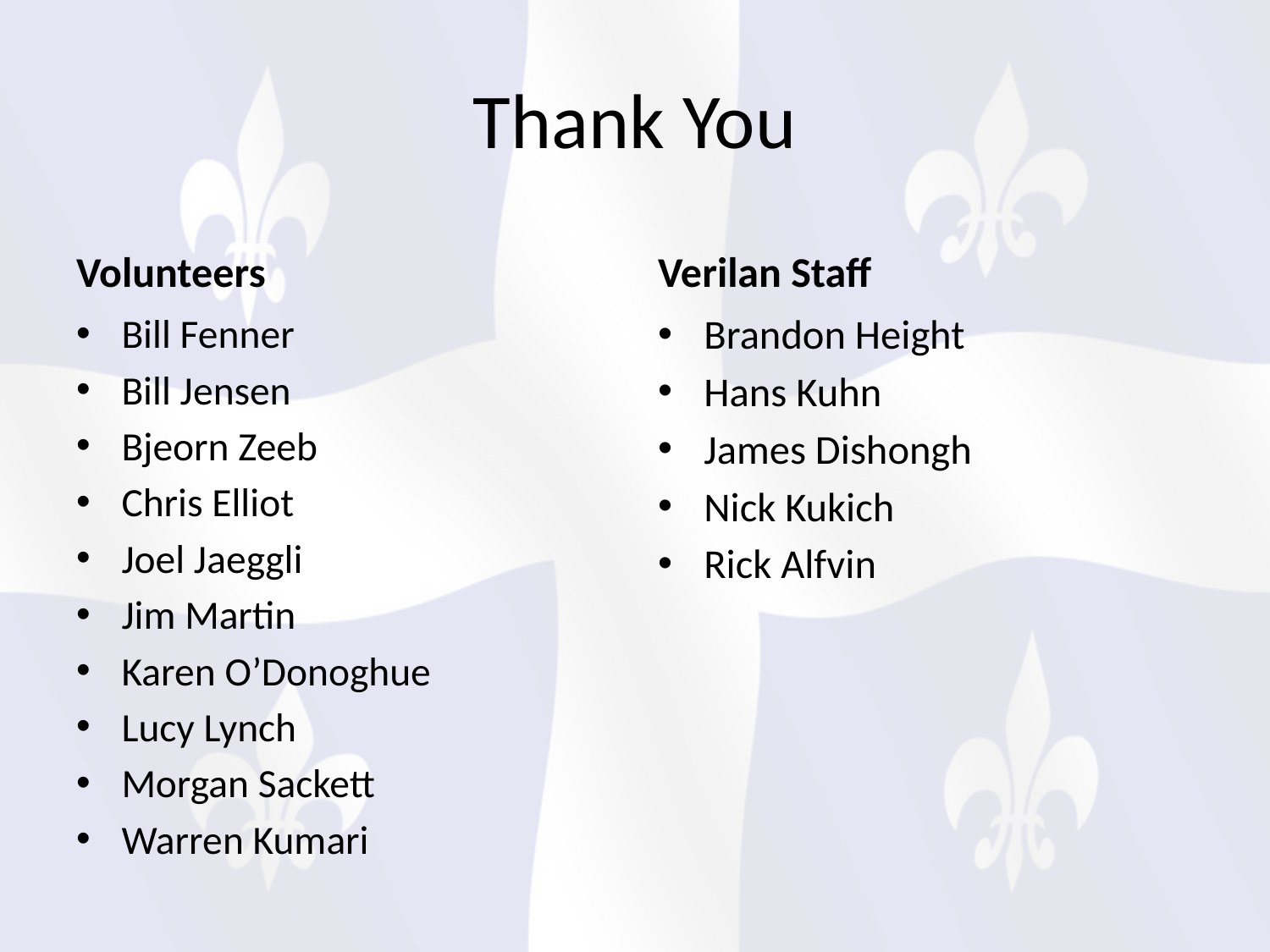

# Thank You
Volunteers
Verilan Staff
Bill Fenner
Bill Jensen
Bjeorn Zeeb
Chris Elliot
Joel Jaeggli
Jim Martin
Karen O’Donoghue
Lucy Lynch
Morgan Sackett
Warren Kumari

Brandon Height
Hans Kuhn
James Dishongh
Nick Kukich
Rick Alfvin